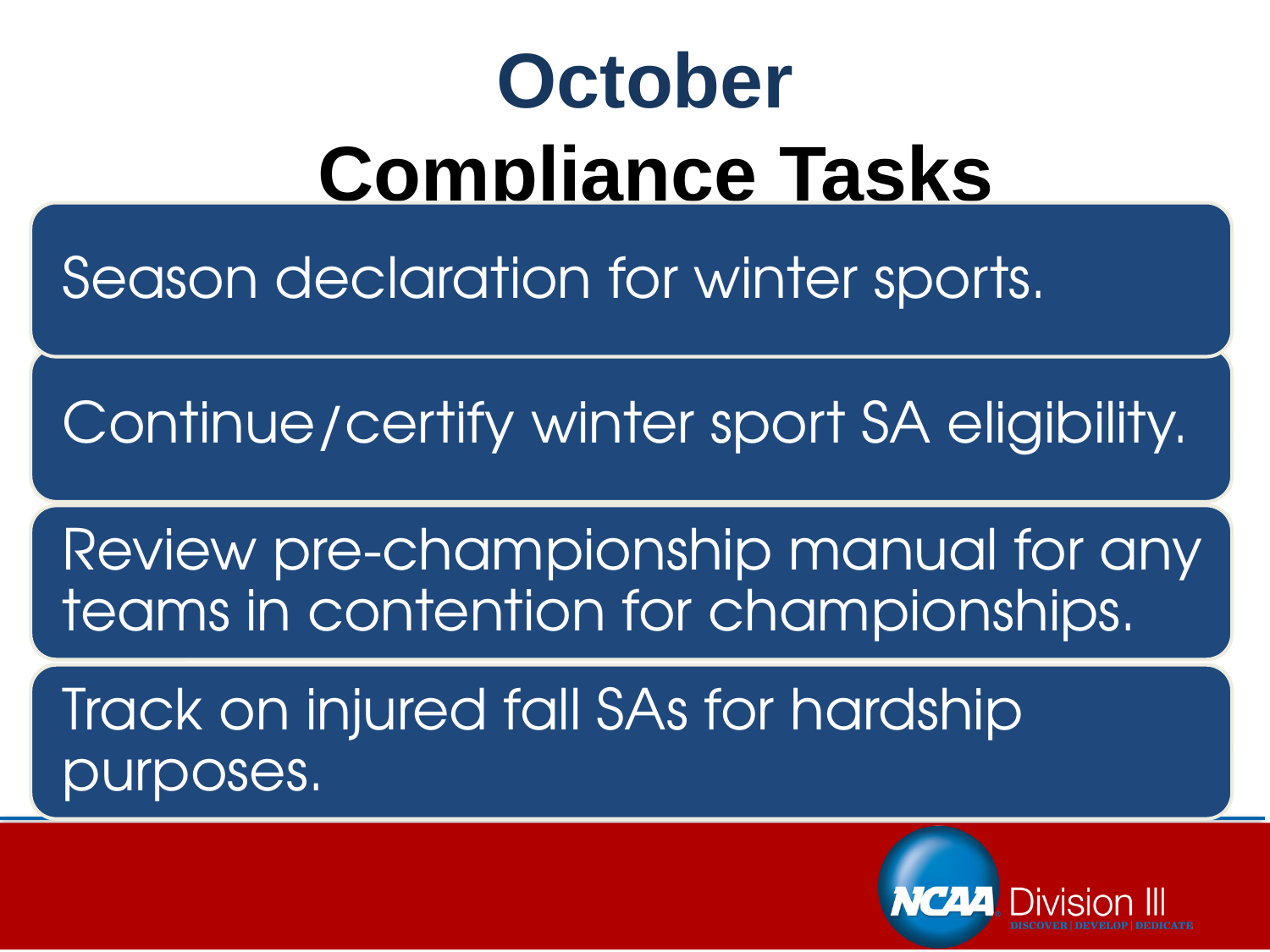

October
Compliance Tasks
Continue/certify winter sport SA eligibility.
Track on injured fall SAs for hardship purposes.
Season declaration for winter sports.
Review pre-championship manual for any teams in contention for championships.